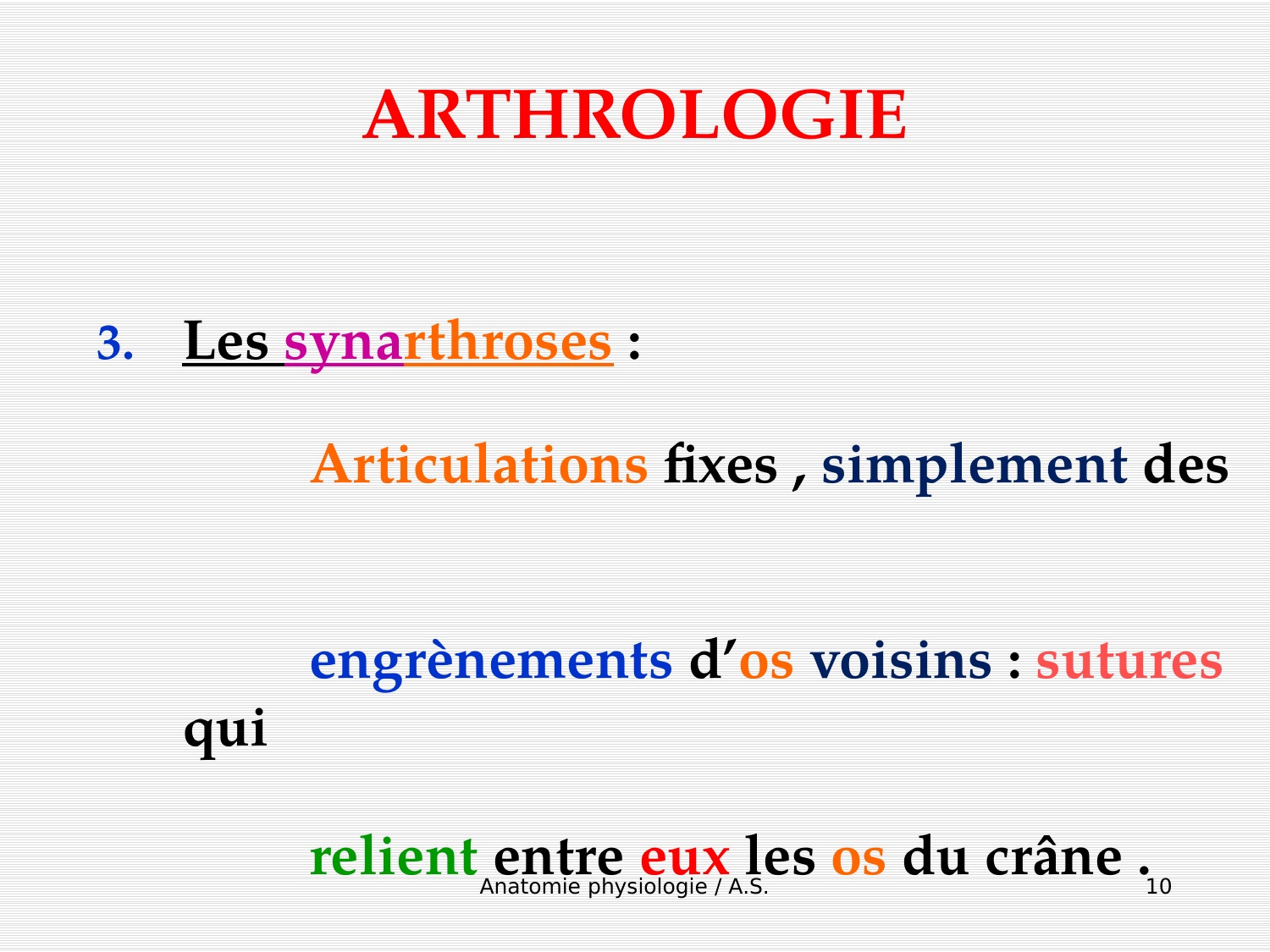

# ARTHROLOGIE
Les synarthroses :

       	Articulations fixes , simplement des

      	engrènements d’os voisins : sutures qui

     		relient entre eux les os du crâne .

Anatomie physiologie / A.S.
10